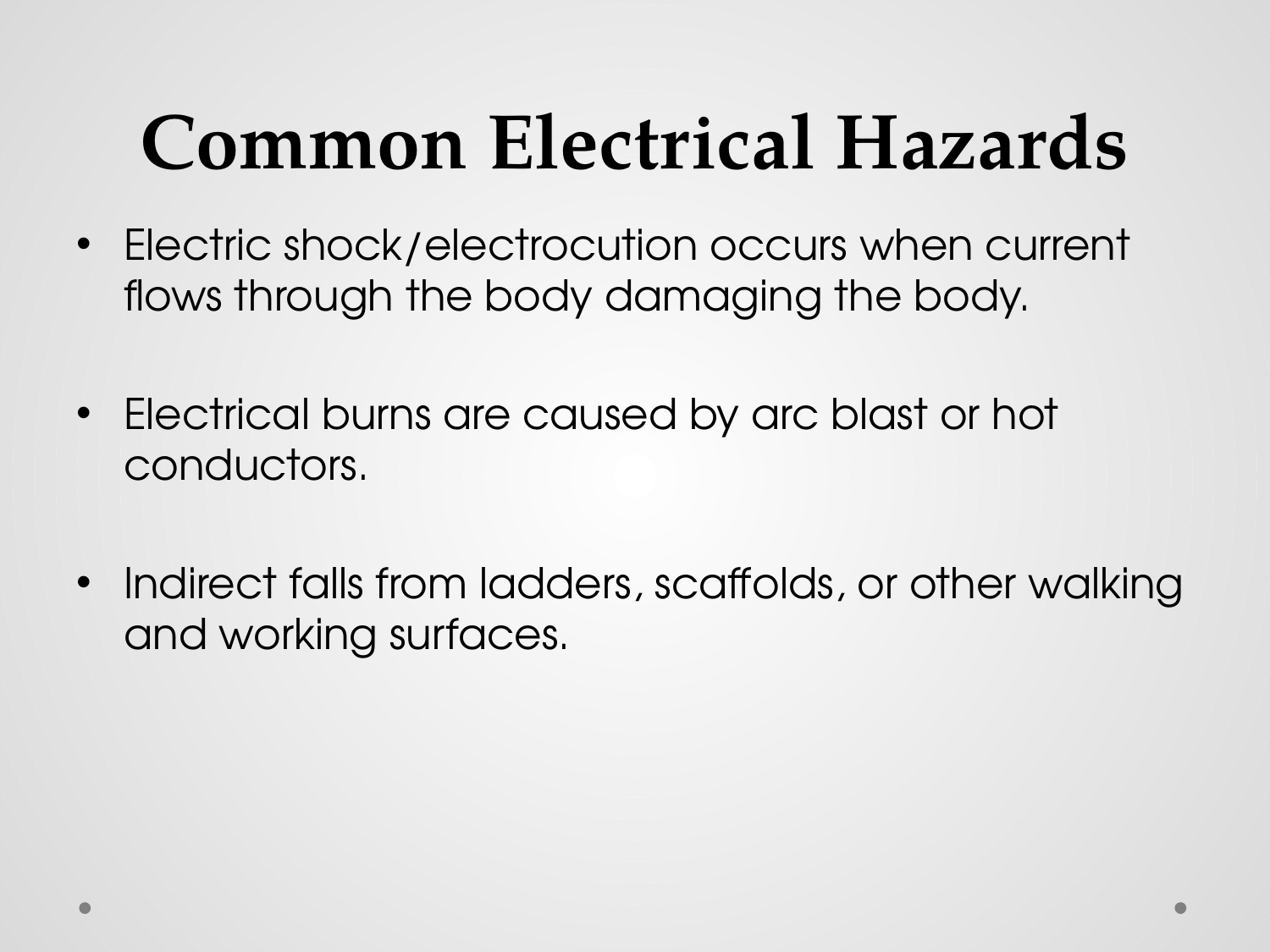

# Common Common Electrical Hazards
Electric shock/electrocution occurs when current flows through the body damaging the body.

Electrical burns are caused by arc blast or hot conductors.

Indirect falls from ladders, scaffolds, or other walking and working surfaces.